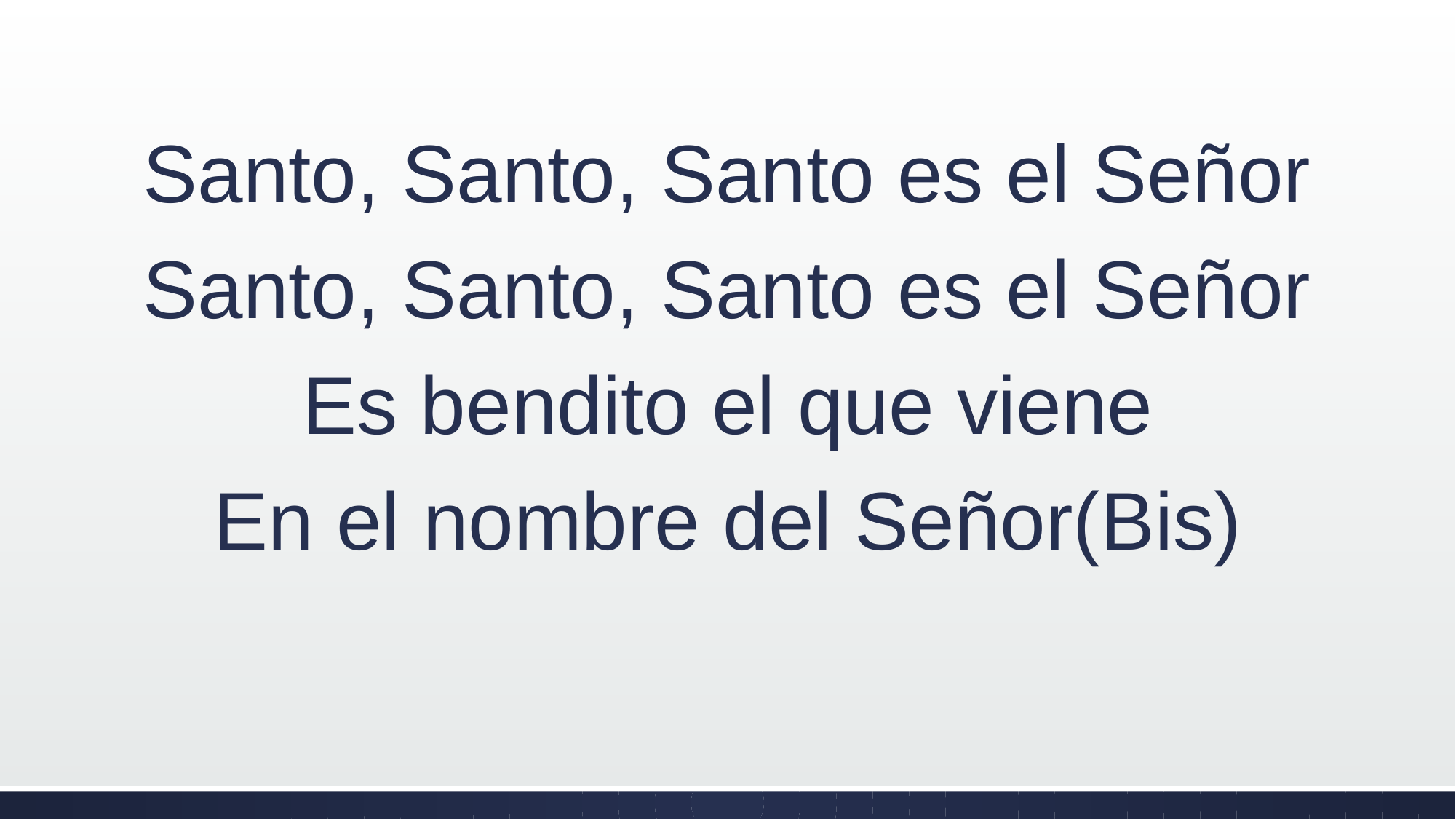

#
Santo, Santo, Santo es el Señor
Santo, Santo, Santo es el Señor
Es bendito el que viene
En el nombre del Señor(Bis)